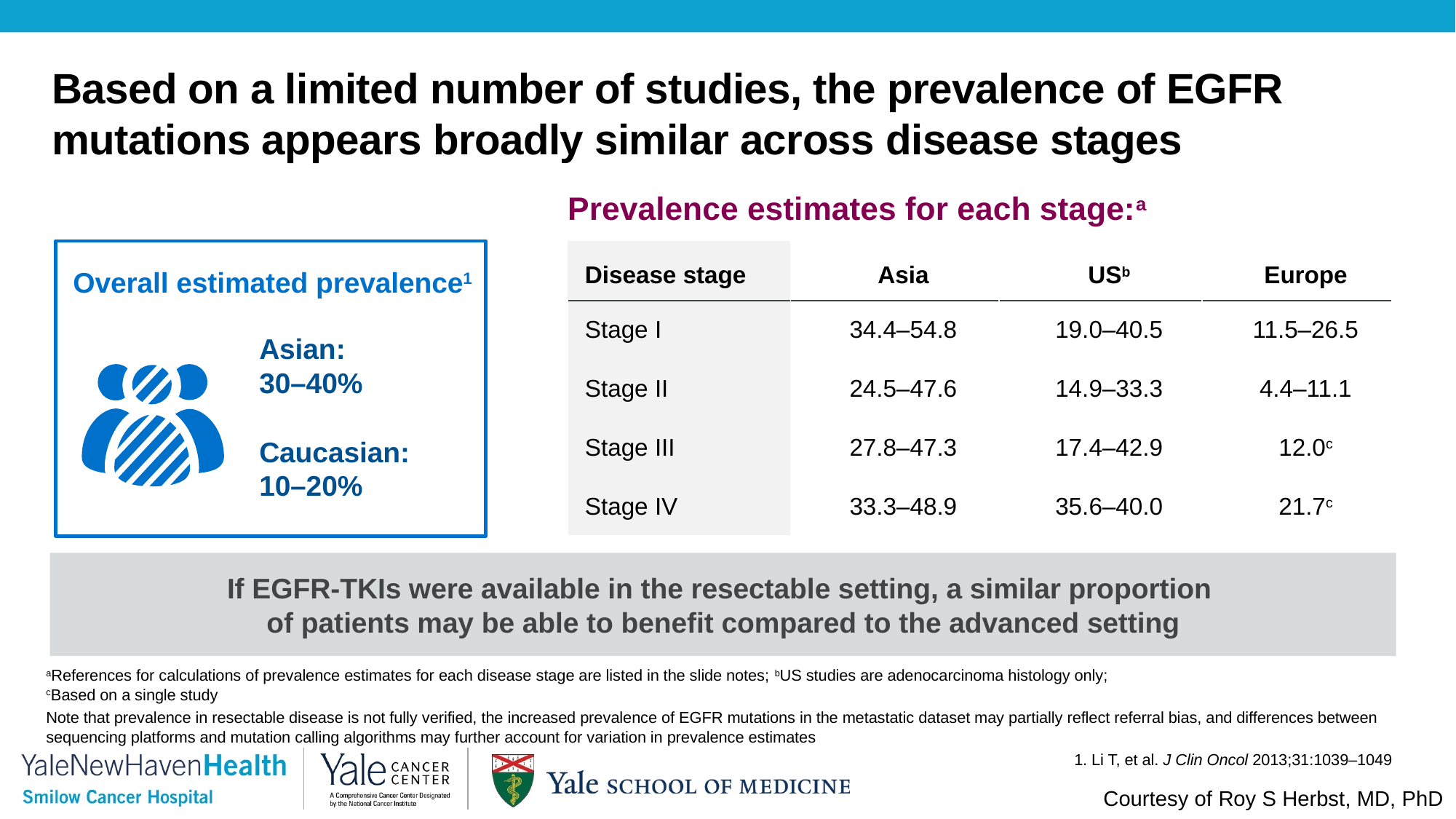

Based on a limited number of studies, the prevalence of EGFR mutations appears broadly similar across disease stages
Prevalence estimates for each stage:a

| Disease stage | Asia | USb | Europe |
| --- | --- | --- | --- |
| Stage I | 34.4–54.8 | 19.0–40.5 | 11.5–26.5 |
| Stage II | 24.5–47.6 | 14.9–33.3 | 4.4–11.1 |
| Stage III | 27.8–47.3 | 17.4–42.9 | 12.0c |
| Stage IV | 33.3–48.9 | 35.6–40.0 | 21.7c |
Overall estimated prevalence1
Asian:
30–40%

Caucasian: 10–20%
If EGFR-TKIs were available in the resectable setting, a similar proportion
of patients may be able to benefit compared to the advanced setting
aReferences for calculations of prevalence estimates for each disease stage are listed in the slide notes; bUS studies are adenocarcinoma histology only;
cBased on a single study
Note that prevalence in resectable disease is not fully verified, the increased prevalence of EGFR mutations in the metastatic dataset may partially reflect referral bias, and differences between sequencing platforms and mutation calling algorithms may further account for variation in prevalence estimates
1. Li T, et al. J Clin Oncol 2013;31:1039–1049
Courtesy of Roy S Herbst, MD, PhD